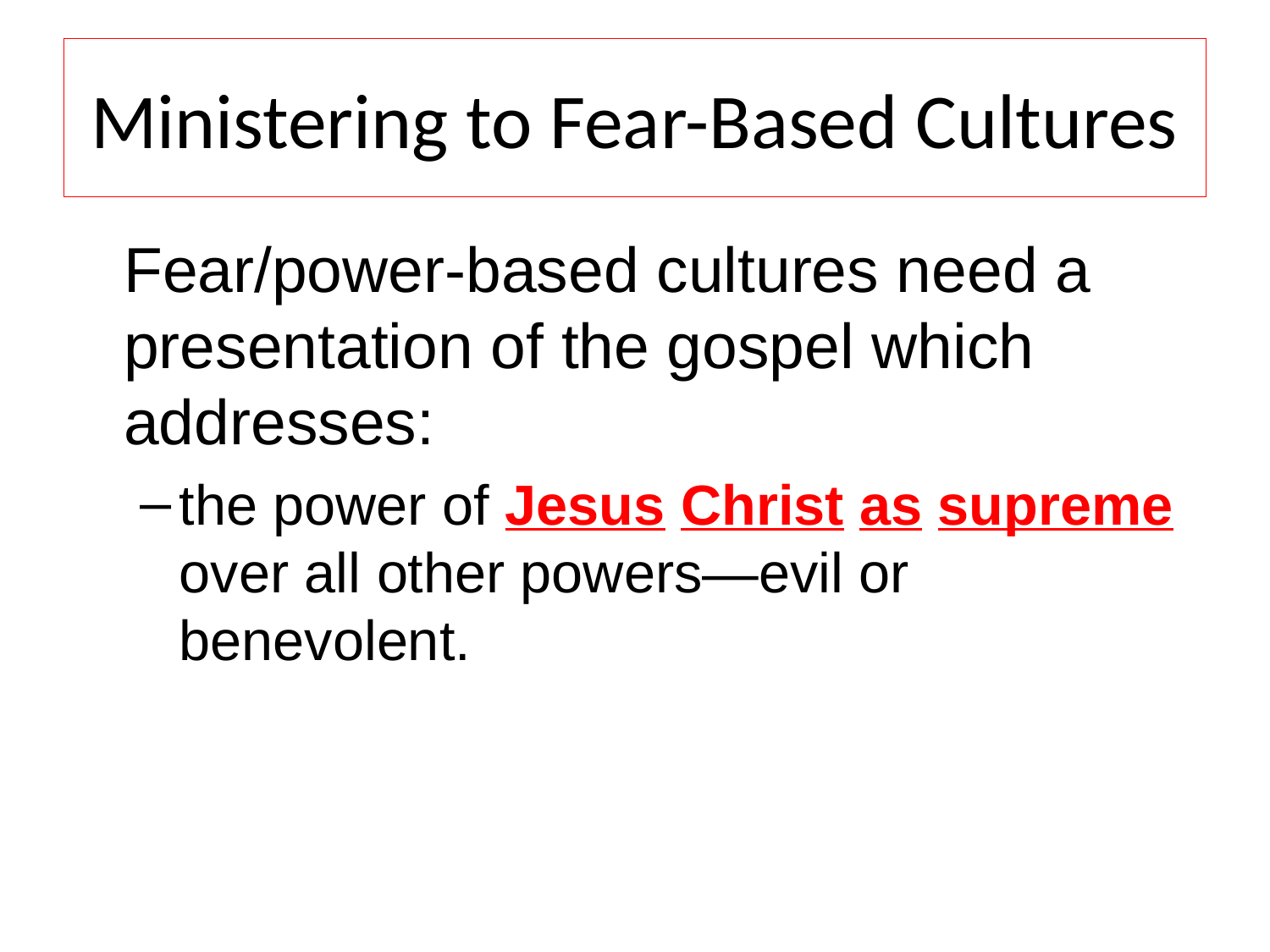

# Ministering to Fear-Based Cultures
	Fear/power-based cultures need a presentation of the gospel which addresses:
the power of Jesus Christ as supreme over all other powers—evil or benevolent.